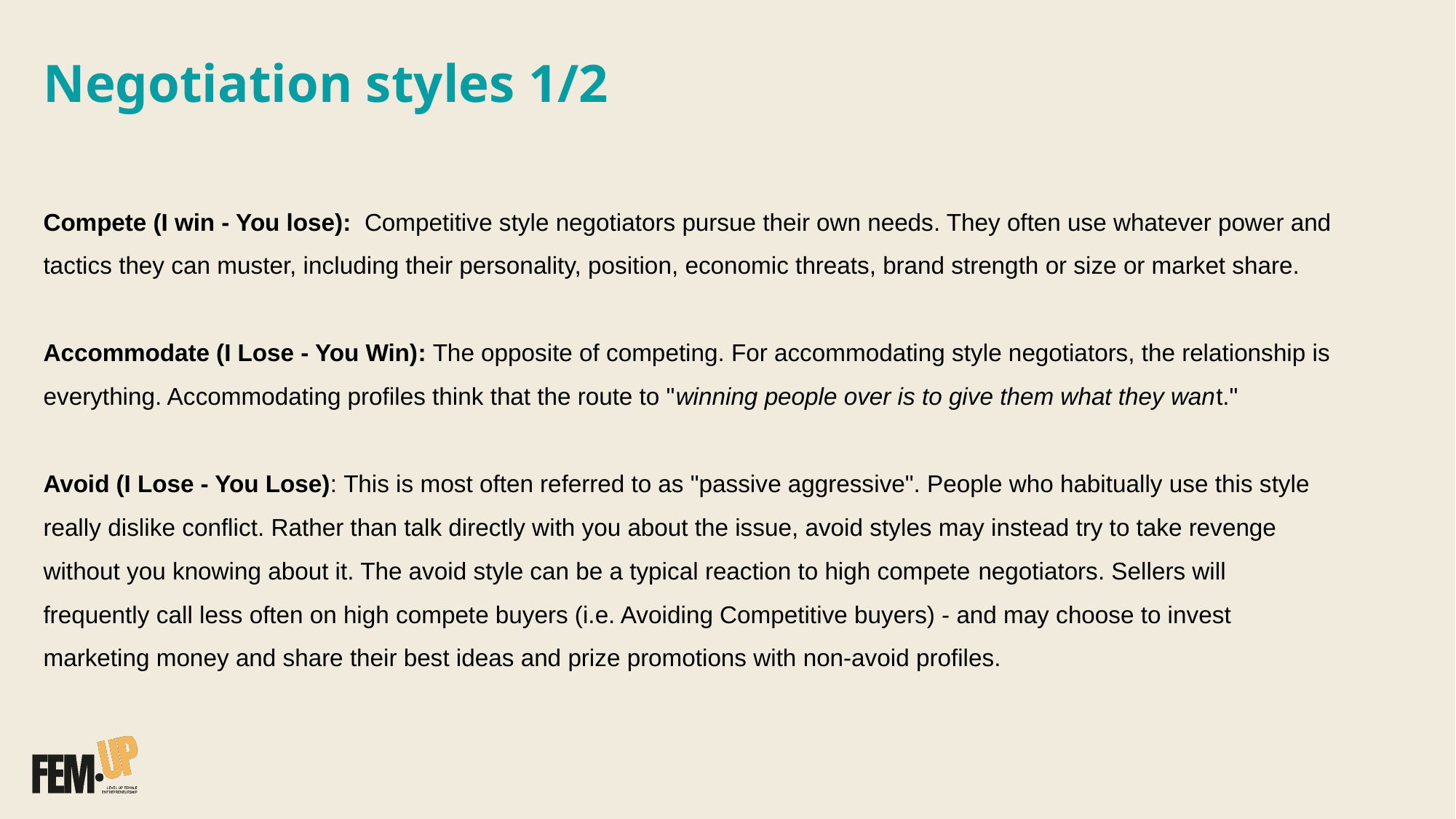

Negotiation styles 1/2
# Compete (I win - You lose):  Competitive style negotiators pursue their own needs. They often use whatever power and tactics they can muster, including their personality, position, economic threats, brand strength or size or market share. Accommodate (I Lose - You Win): The opposite of competing. For accommodating style negotiators, the relationship is everything. Accommodating profiles think that the route to "winning people over is to give them what they want." Avoid (I Lose - You Lose): This is most often referred to as "passive aggressive". People who habitually use this style really dislike conflict. Rather than talk directly with you about the issue, avoid styles may instead try to take revenge without you knowing about it. The avoid style can be a typical reaction to high compete negotiators. Sellers will frequently call less often on high compete buyers (i.e. Avoiding Competitive buyers) - and may choose to invest marketing money and share their best ideas and prize promotions with non-avoid profiles.